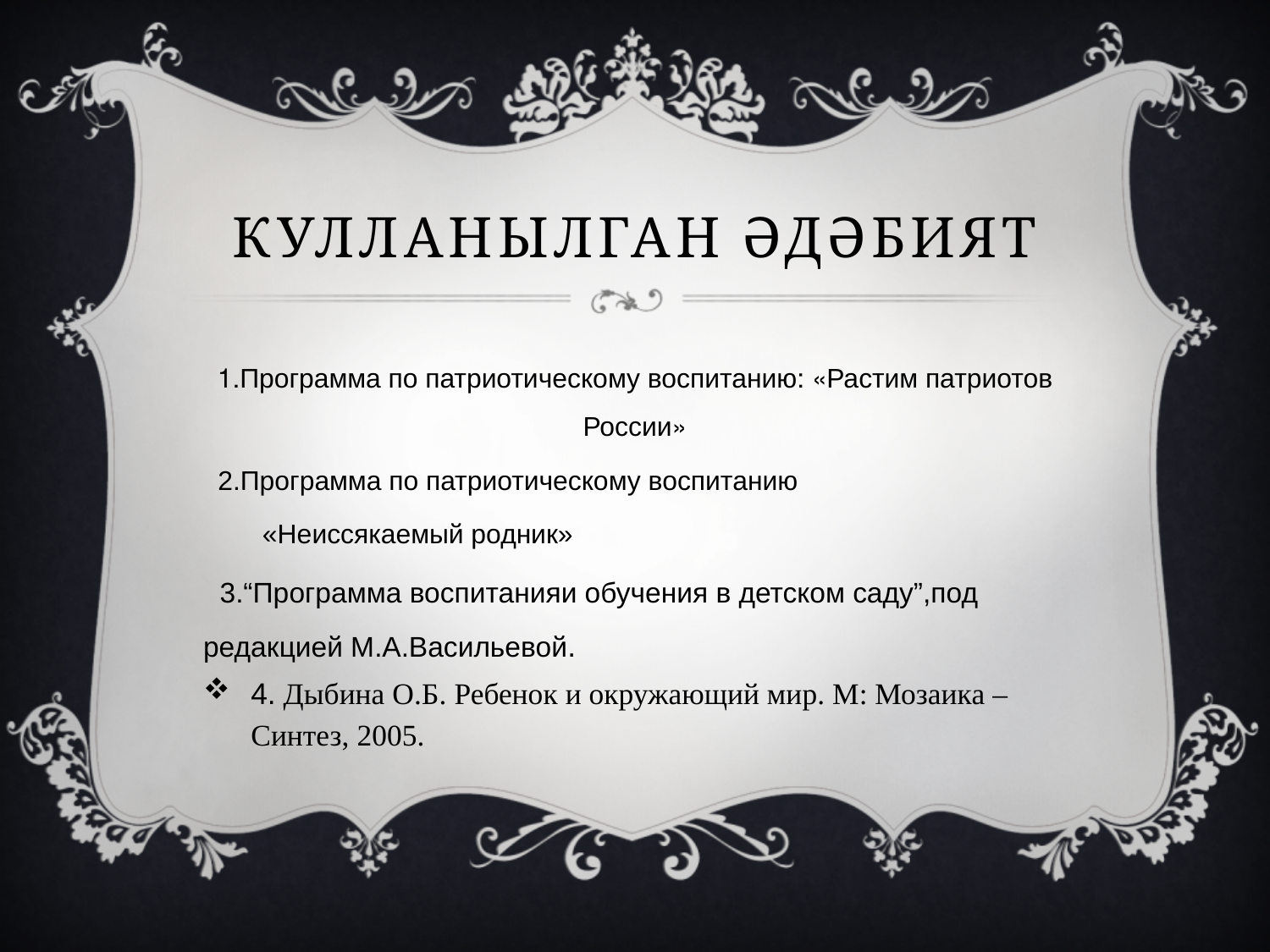

# Кулланылган әдәбият
1.Программа по патриотическому воспитанию: «Растим патриотов России»
  2.Программа по патриотическому воспитанию
        «Неиссякаемый родник»
  3.“Программа воспитанияи обучения в детском саду”,под редакцией М.А.Васильевой.
4. Дыбина О.Б. Ребенок и окружающий мир. М: Мозаика – Синтез, 2005.